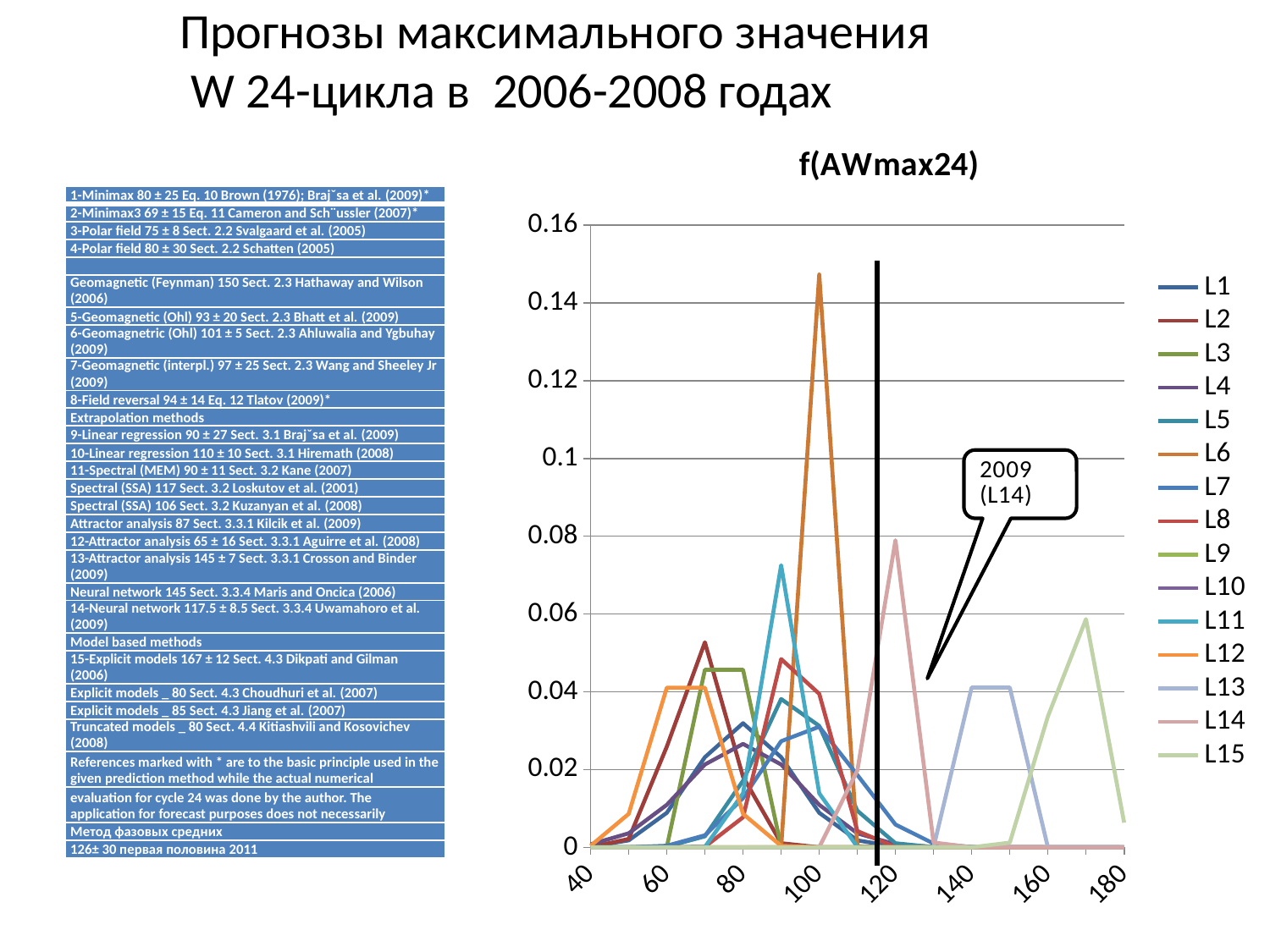

Прогнозы максимального значения
 W 24-цикла в  2006-2008 годах

### Chart: f(AWmax24)

| Category | L1 | L2 | L3 | L4 | L5 | L6 | L7 | L8 | L9 | L10 | L11 | L12 | L13 | L14 | L15 |
|---|---|---|---|---|---|---|---|---|---|---|---|---|---|---|---|
| 40 | 0.00019072705611718722 | 3.014784512049129e-05 | 2.3632759704757133e-18 | 0.0007597324015864961 | 3.171349216715976e-08 | 8.359661343632351e-131 | 9.743773576214959e-07 | 6.812953127013106e-15 | 3.103674350326359e-05 | 6.349430135117096e-107 | 8.21285972392155e-20 | 0.0003777822543998445 | 4.210417528224422e-197 | 5.826774491951329e-74 | 3.425807858818651e-99 |
| 50 | 0.0017915624235874319 | 0.002149047748486532 | 3.28500454538971e-10 | 0.003599397767545871 | 3.853519674208713e-06 | 6.838711183211239e-92 | 2.7168096998692385e-05 | 1.5006527901377618e-10 | 6.600666805935211e-12 | 6.34856310583457e-107 | 2.371774933041723e-13 | 0.008598284478336488 | 1.1938119796203655e-161 | 1.5751337943717527e-56 | 1.7886297234471086e-84 |
| 60 | 0.008873666774356444 | 0.025891473997761726 | 8.814892059186135e-05 | 0.010934004978399576 | 0.0001722568939053681 | 6.29575951910658e-60 | 0.0003994319370889901 | 4.2944719446696345e-07 | 6.600668205267387e-12 | 6.34856310583457e-107 | 2.511703129418426e-08 | 0.041020121068796885 | 9.644631158089822e-130 | 1.6780626561609084e-41 | 5.806364893328457e-71 |
| 70 | 0.023175324220918617 | 0.052721578784775694 | 0.04566227134725548 | 0.02129653370149015 | 0.0028327037741601186 | 6.522442939358581e-35 | 0.003096548491796449 | 0.0001596702666402634 | 6.601187284876106e-12 | 6.348563105835112e-107 | 9.753913524398069e-05 | 0.041020121068796885 | 2.2201086941283906e-101 | 7.045314428828396e-29 | 1.1719650098898388e-58 |
| 80 | 0.031915382432114614 | 0.018144330988303748 | 0.04566227134725548 | 0.02659615202676218 | 0.017136859204780735 | 7.604326151631855e-17 | 0.012657983229630644 | 0.007712995216169723 | 6.6258548557161465e-12 | 6.348563105835652e-107 | 0.013890096324557592 | 0.008598284478336488 | 1.456135449587802e-76 | 1.1657195287507161e-18 | 1.470792495765804e-47 |
| 90 | 0.023175324220918617 | 0.001055393544397329 | 8.814892059186135e-05 | 0.02129653370149015 | 0.03813878154605241 | 9.976988516021413e-06 | 0.027283663090428206 | 0.048406847965255365 | 6.760310782503704e-12 | 6.348563105839622e-107 | 0.07253496007298776 | 0.0003777822543998445 | 2.7212487055120736e-55 | 7.601324066773607e-11 | 1.1476635914250272e-37 |
| 100 | 0.008873666774356444 | 1.0375495064049007e-05 | 3.28500454538971e-10 | 0.010934004978399576 | 0.03122539333667613 | 0.14730805612132933 | 0.031009329210001137 | 0.039470740790642965 | 6.730558485744105e-12 | 6.34856310583854e-107 | 0.013890096324557592 | 3.47925427865186e-06 | 1.449017462368356e-37 | 1.9533762746926042e-05 | 5.56806430598433e-29 |
| 110 | 0.0017915624235874319 | 1.7239479286450913e-08 | 2.3632759704757133e-18 | 0.003599397767545871 | 0.009404907737688694 | 0.00024476077204550875 | 0.018583760379469298 | 0.004181465147022967 | 6.6143104260427215e-12 | 6.348563105835112e-107 | 9.753913524398069e-05 | 6.7165408132114375e-09 | 2.1984567504875487e-23 | 0.01978263113337272 | 1.6796558990500017e-21 |
| 120 | 0.00019072705611718722 | 4.841282002389068e-12 | 3.282104401538507e-29 | 0.0007597324015864961 | 0.0010420934814422591 | 4.5766259607205476e-14 | 0.005872545006532551 | 5.7552794515307346e-05 | 6.6008544064817725e-12 | 6.34856310583457e-107 | 2.511703129418426e-08 | 2.7178157946487087e-12 | 9.503884650363172e-13 | 0.07895573525604588 | 3.1503792326936487e-15 |
| 130 | 1.070641806119083e-05 | 2.2978281141343866e-16 | 8.799334594988419e-43 | 0.00010281859975274034 | 4.247802705507514e-05 | 9.630244527357205e-31 | 0.0009785221081022378 | 1.0291746525102024e-07 | 6.60066714091465e-12 | 6.34856310583457e-107 | 2.371774933041723e-13 | 2.305203394270837e-16 | 1.1706398666411665e-05 | 0.0012418947620473717 | 3.673937732936036e-10 |
| 140 | 3.1690392728256605e-07 | 1.8432982796842e-21 | 4.554144021081787e-59 | 8.922015050992357e-06 | 6.369825178867089e-07 | 2.2804339563765152e-54 | 8.597386721229885e-05 | 2.3910930535638452e-11 | 6.6006668055240104e-12 | 6.34856310583457e-107 | 8.21285972392155e-20 | 4.098390673476797e-21 | 0.04108510364253378 | 7.698168145401248e-08 | 2.6639568511509126e-06 |
| 150 | 4.946096400132685e-09 | 2.4991632031223952e-27 | 4.550123426103077e-78 | 4.964030580419993e-07 | 3.5139550948204335e-09 | 6.076954339184479e-85 | 3.9830321678409675e-06 | 7.217530119338417e-16 | 6.600666805446038e-12 | 6.34856310583457e-107 | 1.0428722173536217e-27 | 1.5273280603729942e-26 | 0.04108510364253378 | 1.8805785343058372e-14 | 0.0012010166274348704 |
| 160 | 4.070512225316031e-11 | 5.7268332651175046e-34 | 8.77604986631337e-100 | 1.7708679390146086e-08 | 7.131328123996076e-12 | 1.8223959296448906e-122 | 9.729996791450545e-08 | 2.8305150138147085e-21 | 6.600666805446038e-12 | 6.34856310583457e-107 | 4.856054505940408e-37 | 1.1930706966609888e-32 | 1.1706398666411665e-05 | 1.8104937945191574e-23 | 0.03366644759234315 |
| 170 | 1.7663919705097115e-13 | 2.2179685368400514e-41 | 3.2676420426874703e-124 | 4.050588566548857e-10 | 5.324148372252943e-15 | 6.150179478735046e-167 | 1.2533232950506055e-09 | 1.44220518165311e-27 | 6.600666805446038e-12 | 6.34856310583457e-107 | 8.291856356900164e-48 | 1.9535066738907516e-39 | 9.503884650363172e-13 | 6.86916725358324e-35 | 0.05867755446071658 |
| 180 | 4.041816866829514e-16 | 1.4518346071036286e-49 | 2.348709780421695e-151 | 5.940600124901435e-12 | 1.4622963575006582e-18 | 2.3357218986023705e-218 | 8.51265549874691e-12 | 9.547141758857742e-35 | 6.600666805446038e-12 | 6.34856310583457e-107 | 5.192012741893331e-60 | 6.704686743696753e-47 | 2.1984567504875487e-23 | 1.027099754636345e-48 | 0.006358770584402997 |
| 1-Minimax 80 ± 25 Eq. 10 Brown (1976); Brajˇsa et al. (2009)\* |
| --- |
| 2-Minimax3 69 ± 15 Eq. 11 Cameron and Sch¨ussler (2007)\* |
| 3-Polar field 75 ± 8 Sect. 2.2 Svalgaard et al. (2005) |
| 4-Polar field 80 ± 30 Sect. 2.2 Schatten (2005) |
|  |
| Geomagnetic (Feynman) 150 Sect. 2.3 Hathaway and Wilson (2006) |
| 5-Geomagnetic (Ohl) 93 ± 20 Sect. 2.3 Bhatt et al. (2009) |
| 6-Geomagnetric (Ohl) 101 ± 5 Sect. 2.3 Ahluwalia and Ygbuhay (2009) |
| 7-Geomagnetic (interpl.) 97 ± 25 Sect. 2.3 Wang and Sheeley Jr (2009) |
| 8-Field reversal 94 ± 14 Eq. 12 Tlatov (2009)\* |
| Extrapolation methods |
| 9-Linear regression 90 ± 27 Sect. 3.1 Brajˇsa et al. (2009) |
| 10-Linear regression 110 ± 10 Sect. 3.1 Hiremath (2008) |
| 11-Spectral (MEM) 90 ± 11 Sect. 3.2 Kane (2007) |
| Spectral (SSA) 117 Sect. 3.2 Loskutov et al. (2001) |
| Spectral (SSA) 106 Sect. 3.2 Kuzanyan et al. (2008) |
| Attractor analysis 87 Sect. 3.3.1 Kilcik et al. (2009) |
| 12-Attractor analysis 65 ± 16 Sect. 3.3.1 Aguirre et al. (2008) |
| 13-Attractor analysis 145 ± 7 Sect. 3.3.1 Crosson and Binder (2009) |
| Neural network 145 Sect. 3.3.4 Maris and Oncica (2006) |
| 14-Neural network 117.5 ± 8.5 Sect. 3.3.4 Uwamahoro et al. (2009) |
| Model based methods |
| 15-Explicit models 167 ± 12 Sect. 4.3 Dikpati and Gilman (2006) |
| Explicit models \_ 80 Sect. 4.3 Choudhuri et al. (2007) |
| Explicit models \_ 85 Sect. 4.3 Jiang et al. (2007) |
| Truncated models \_ 80 Sect. 4.4 Kitiashvili and Kosovichev (2008) |
| References marked with \* are to the basic principle used in the given prediction method while the actual numerical |
| evaluation for cycle 24 was done by the author. The application for forecast purposes does not necessarily |
| Метод фазовых средних |
| 126± 30 первая половина 2011 |